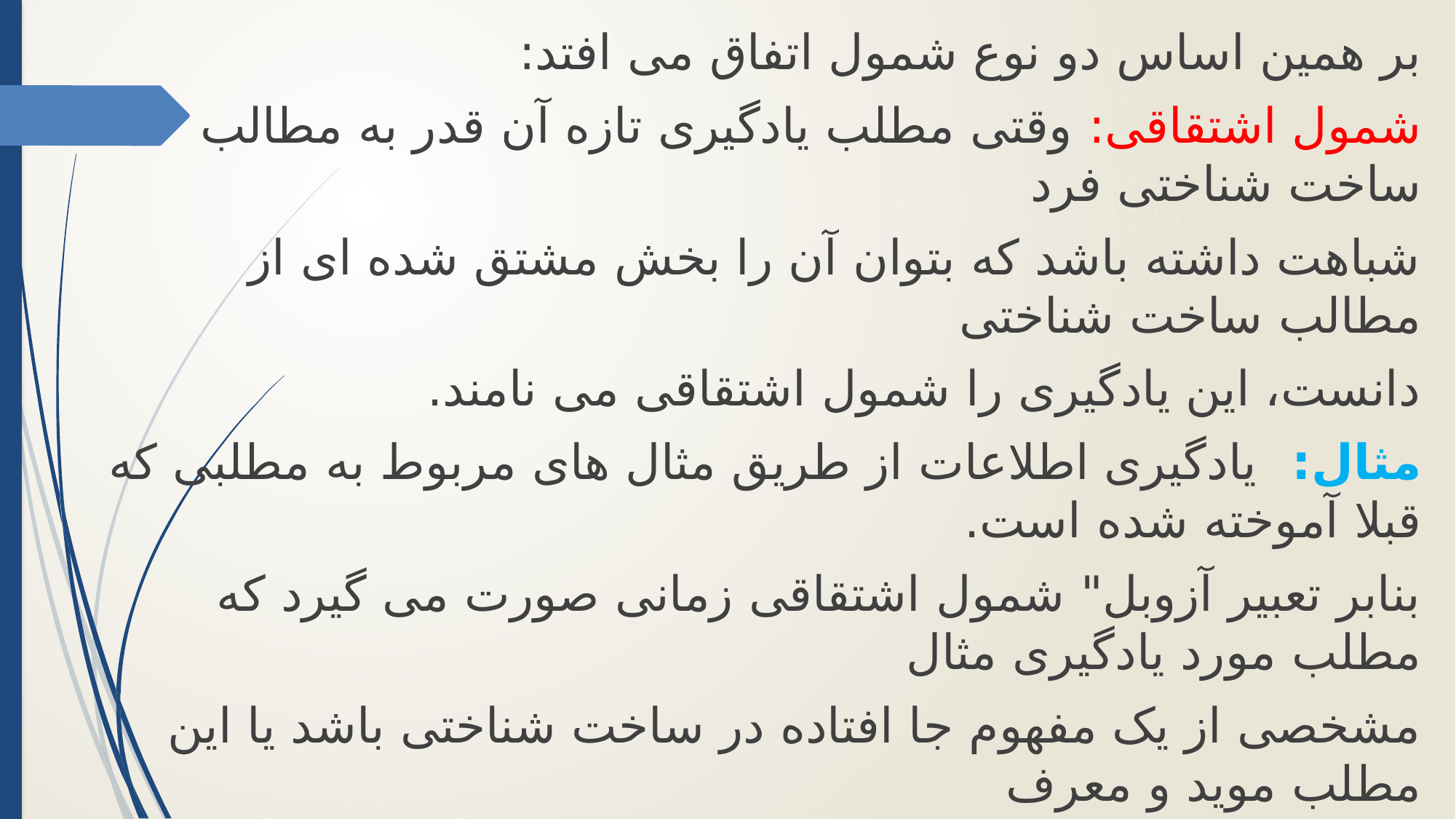

بر همین اساس دو نوع شمول اتفاق می افتد:
شمول اشتقاقی: وقتی مطلب یادگیری تازه آن قدر به مطالب ساخت شناختی فرد
شباهت داشته باشد که بتوان آن را بخش مشتق شده ای از مطالب ساخت شناختی
دانست، این یادگیری را شمول اشتقاقی می نامند.
مثال:  یادگیری اطلاعات از طریق مثال های مربوط به مطلبی که قبلا آموخته شده است.
بنابر تعبیر آزوبل" شمول اشتقاقی زمانی صورت می گیرد که مطلب مورد یادگیری مثال
مشخصی از یک مفهوم جا افتاده در ساخت شناختی باشد یا این مطلب موید و معرف
موضوع کلی قبلا آموخته شده ای باشد. در هر یک از این دو مورد مطلب جدید مستقیما
و آشکارا قابل مشتق شدن از یک مفهوم یا موضوع کلی ساخت شناختی است.